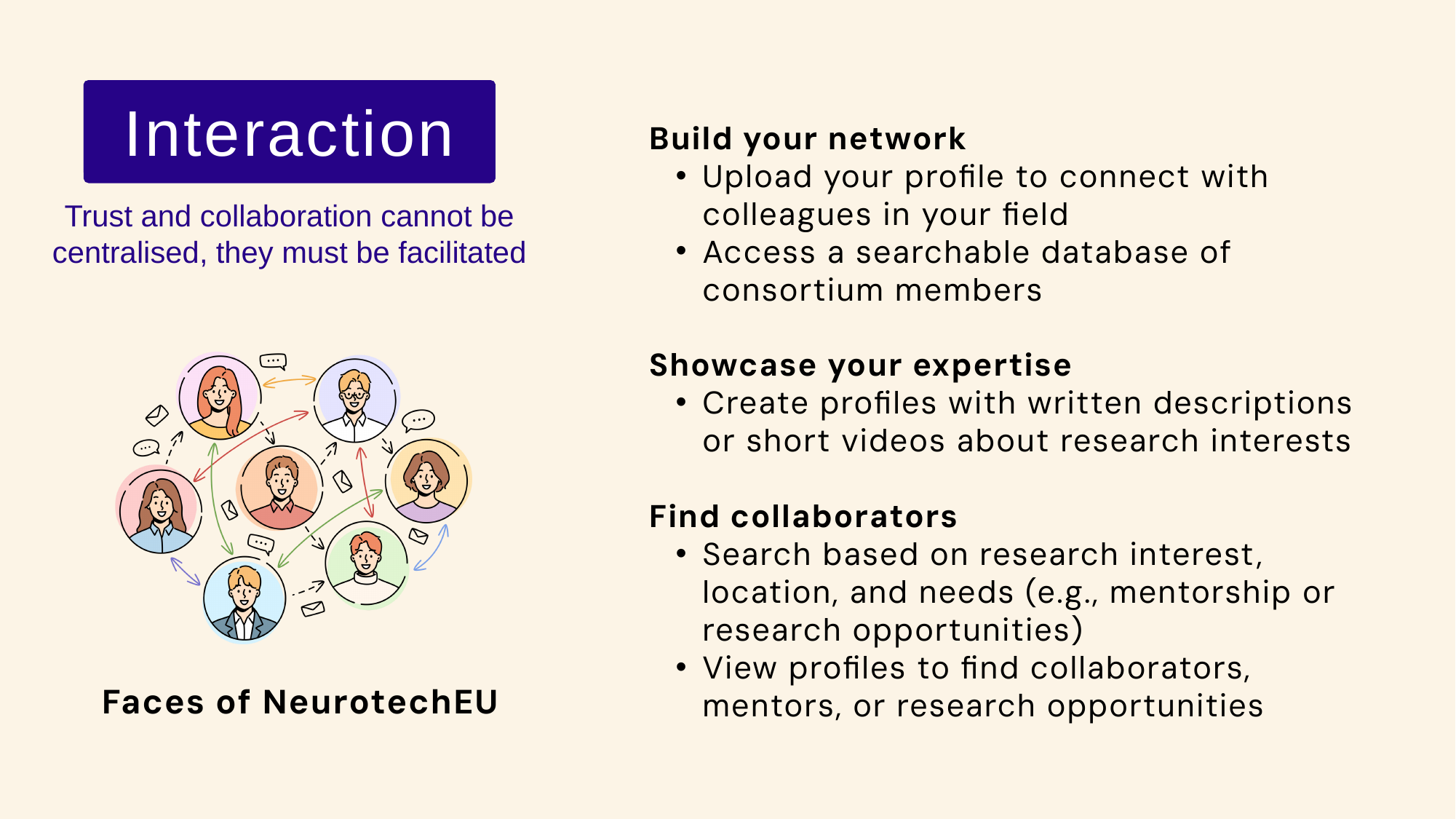

Interaction
Build your network
Upload your profile to connect with colleagues in your field
Access a searchable database of consortium members

Showcase your expertise
Create profiles with written descriptions or short videos about research interests

Find collaborators
Search based on research interest, location, and needs (e.g., mentorship or research opportunities)
View profiles to find collaborators, mentors, or research opportunities
Trust and collaboration cannot be centralised, they must be facilitated

Faces of NeurotechEU